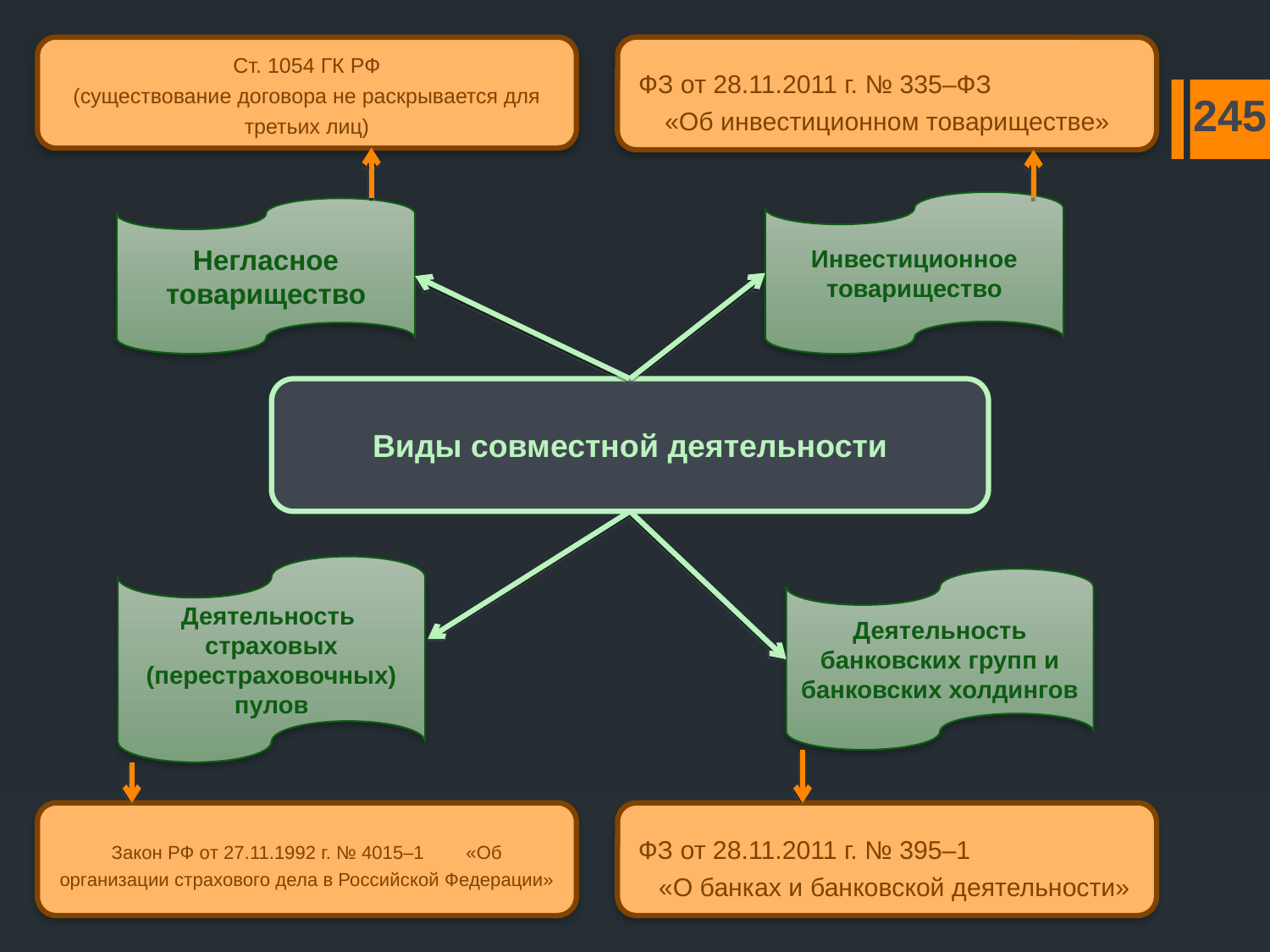

Ст. 1054 ГК РФ
(существование договора не раскрывается для третьих лиц)

ФЗ от 28.11.2011 г. № 335–ФЗ                     «Об инвестиционном товариществе»
245
Инвестиционное товарищество
Негласное товарищество
Виды совместной деятельности
Деятельность  страховых (перестраховочных) пулов
Деятельность банковских групп и банковских холдингов

Закон РФ от 27.11.1992 г. № 4015–1        «Об организации страхового дела в Российской Федерации»

ФЗ от 28.11.2011 г. № 395–1                          «О банках и банковской деятельности»